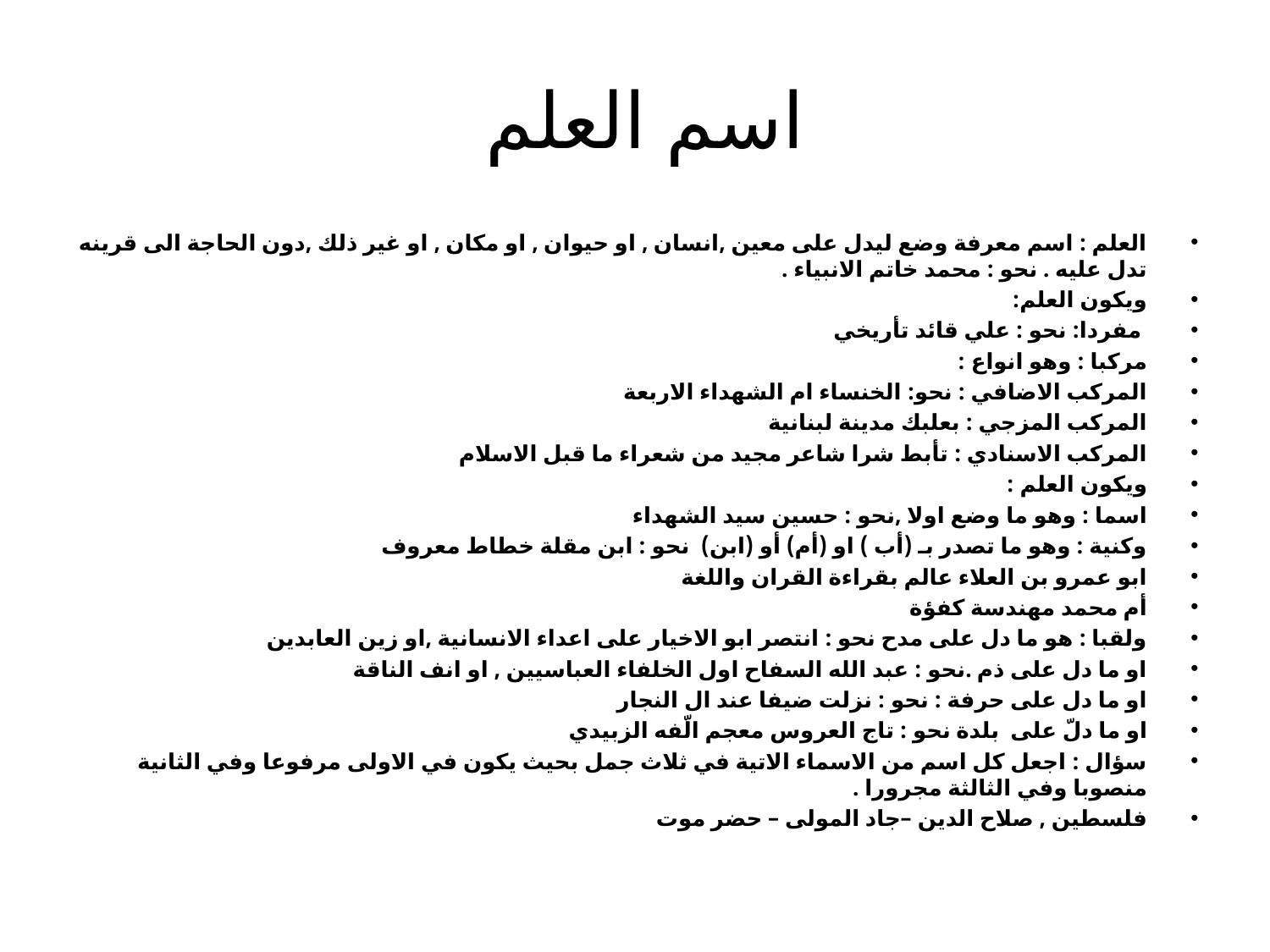

# اسم العلم
العلم : اسم معرفة وضع ليدل على معين ,انسان , او حيوان , او مكان , او غير ذلك ,دون الحاجة الى قرينه تدل عليه . نحو : محمد خاتم الانبياء .
ويكون العلم:
 مفردا: نحو : علي قائد تأريخي
مركبا : وهو انواع :
المركب الاضافي : نحو: الخنساء ام الشهداء الاربعة
المركب المزجي : بعلبك مدينة لبنانية
المركب الاسنادي : تأبط شرا شاعر مجيد من شعراء ما قبل الاسلام
ويكون العلم :
اسما : وهو ما وضع اولا ,نحو : حسين سيد الشهداء
وكنية : وهو ما تصدر بـ (أب ) او (أم) أو (ابن)  نحو : ابن مقلة خطاط معروف
ابو عمرو بن العلاء عالم بقراءة القران واللغة
أم محمد مهندسة كفؤة
ولقبا : هو ما دل على مدح نحو : انتصر ابو الاخيار على اعداء الانسانية ,او زين العابدين
او ما دل على ذم .نحو : عبد الله السفاح اول الخلفاء العباسيين , او انف الناقة
او ما دل على حرفة : نحو : نزلت ضيفا عند ال النجار
او ما دلّ على  بلدة نحو : تاج العروس معجم الّفه الزبيدي
سؤال : اجعل كل اسم من الاسماء الاتية في ثلاث جمل بحيث يكون في الاولى مرفوعا وفي الثانية منصوبا وفي الثالثة مجرورا .
فلسطين , صلاح الدين –جاد المولى – حضر موت